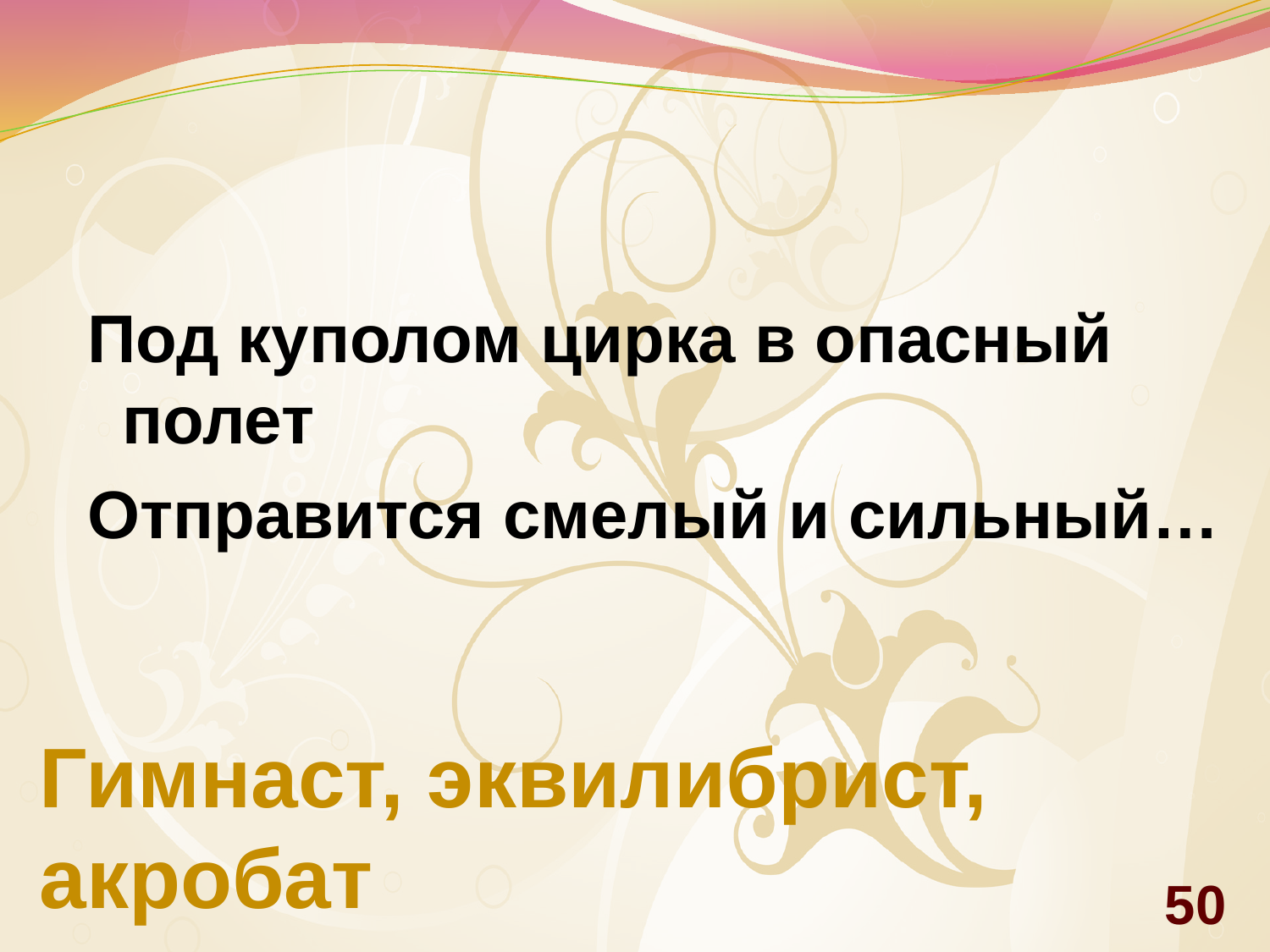

Под куполом цирка в опасный полет
Отправится смелый и сильный…
# Гимнаст, эквилибрист, акробат
50